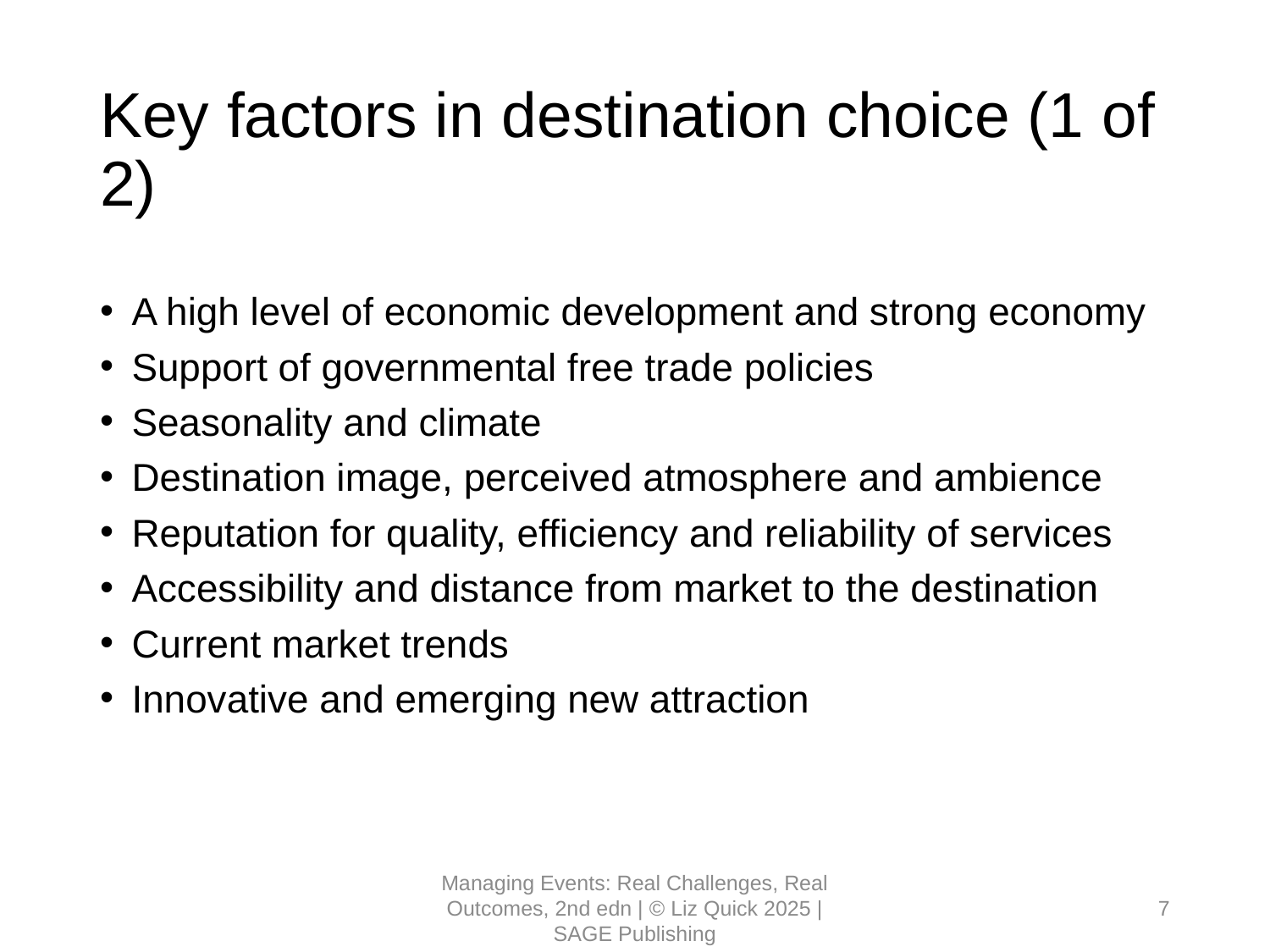

# Key factors in destination choice (1 of 2)
A high level of economic development and strong economy
Support of governmental free trade policies
Seasonality and climate
Destination image, perceived atmosphere and ambience
Reputation for quality, efficiency and reliability of services
Accessibility and distance from market to the destination
Current market trends
Innovative and emerging new attraction
Managing Events: Real Challenges, Real Outcomes, 2nd edn | © Liz Quick 2025 | SAGE Publishing
7